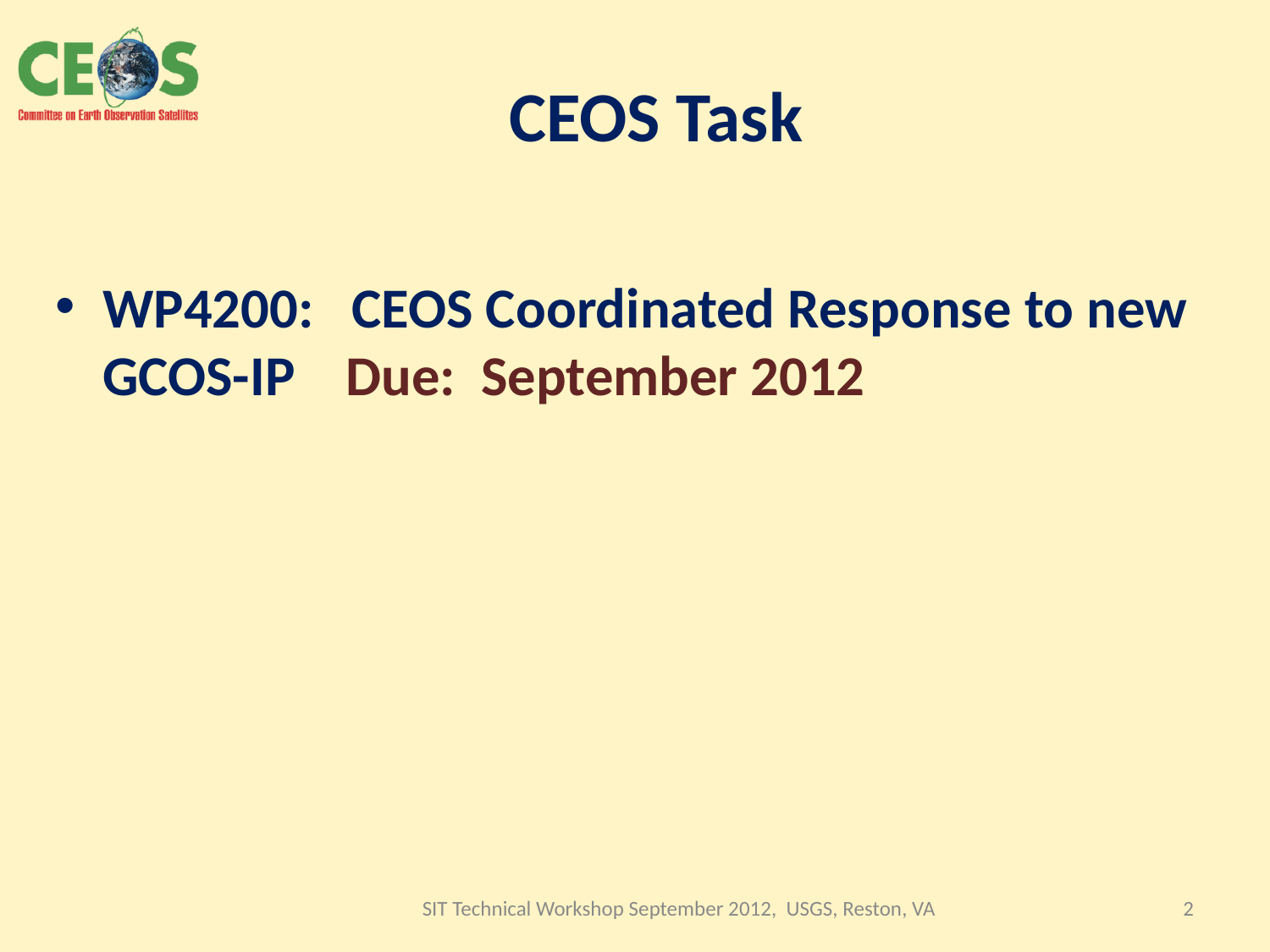

# CEOS Task

WP4200:   CEOS Coordinated Response to new GCOS-IP    Due:  September 2012
2